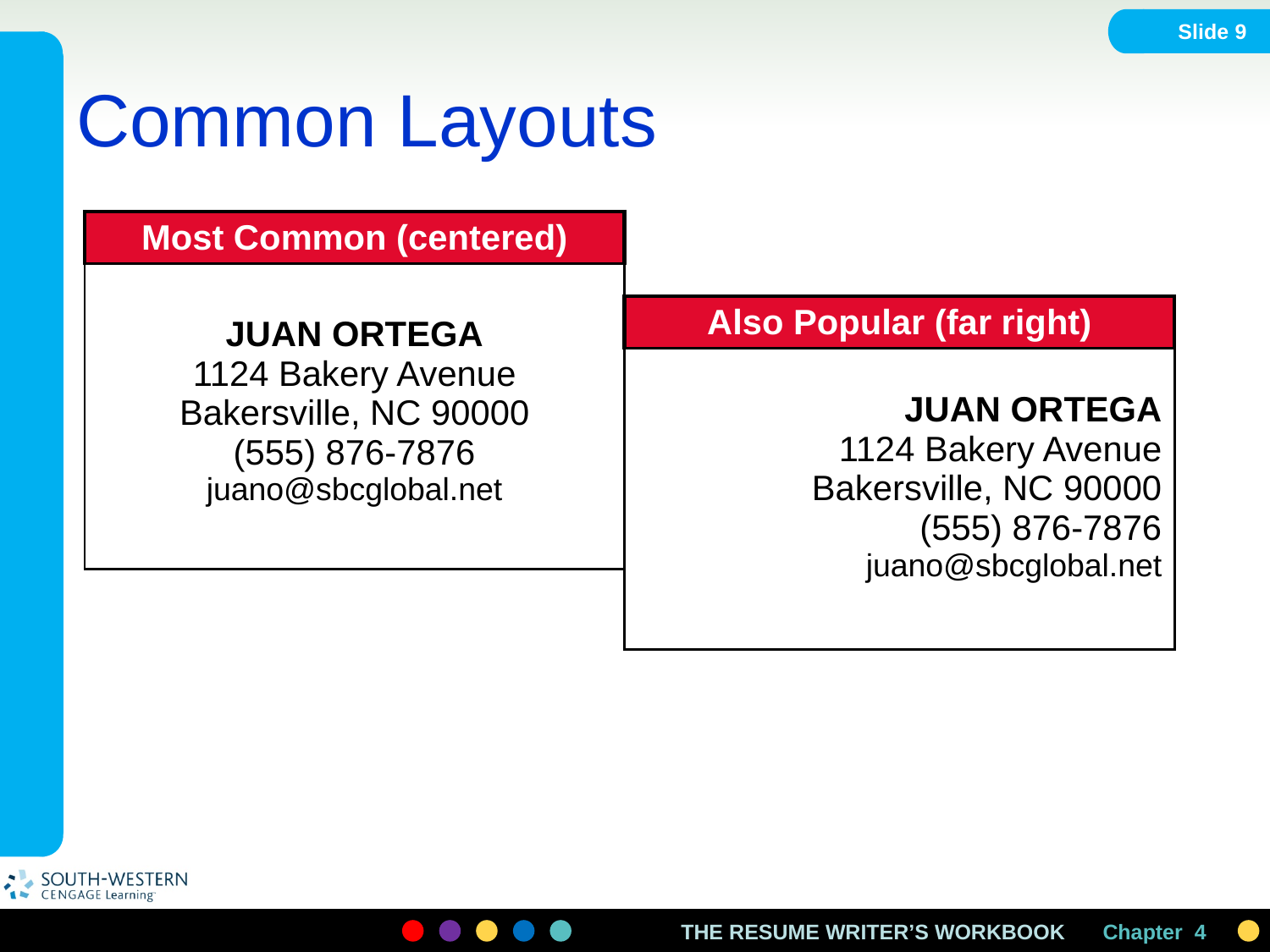

Slide 9
# Common Layouts
| Most Common (centered) |
| --- |
| JUAN ORTEGA 1124 Bakery Avenue Bakersville, NC 90000 (555) 876-7876 juano@sbcglobal.net |
| Also Popular (far right) |
| --- |
| JUAN ORTEGA 1124 Bakery Avenue Bakersville, NC 90000 (555) 876-7876 juano@sbcglobal.net |
Chapter  4